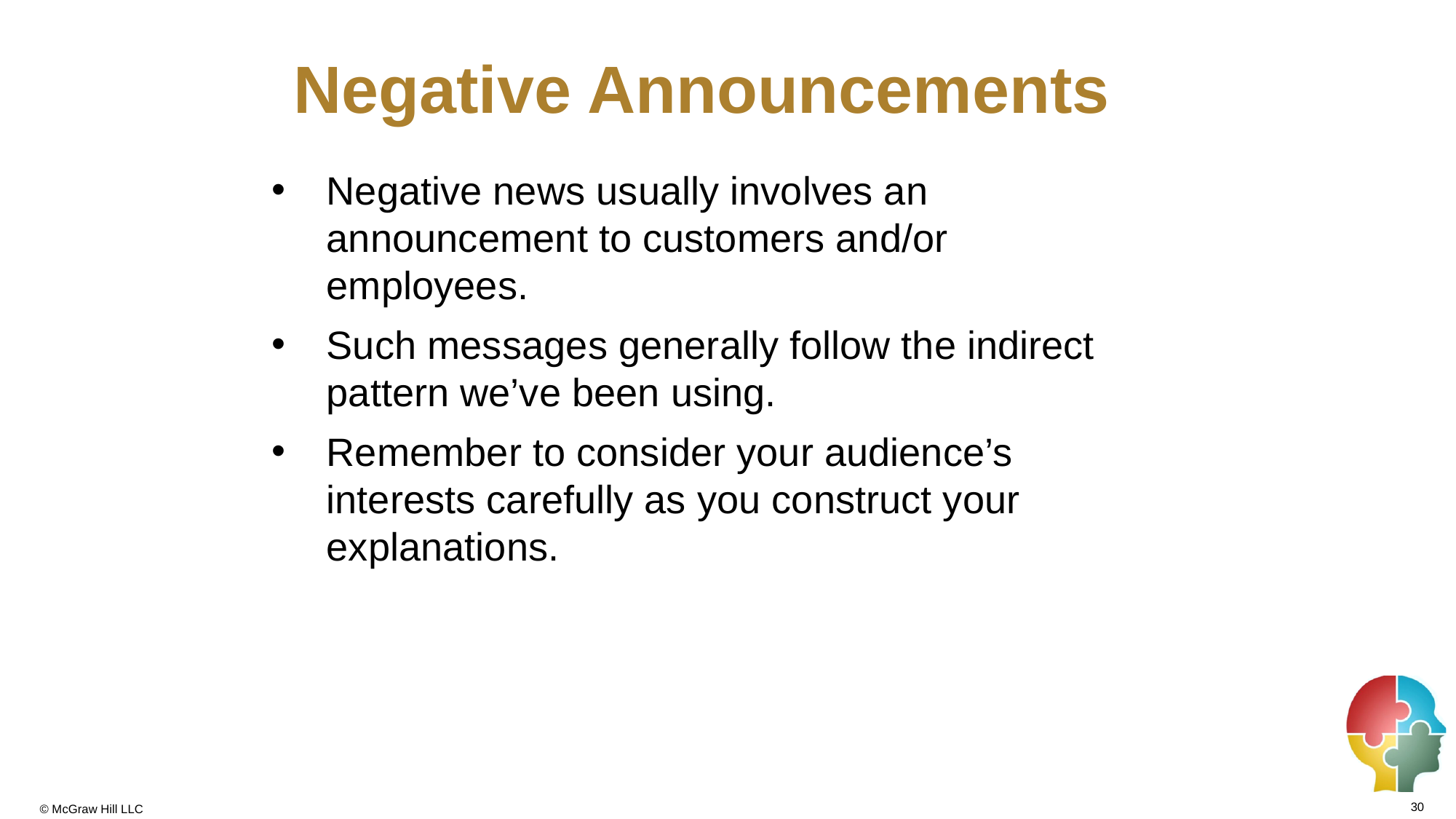

# Negative Announcements
Negative news usually involves an announcement to customers and/or employees.
Such messages generally follow the indirect pattern we’ve been using.
Remember to consider your audience’s interests carefully as you construct your explanations.
30